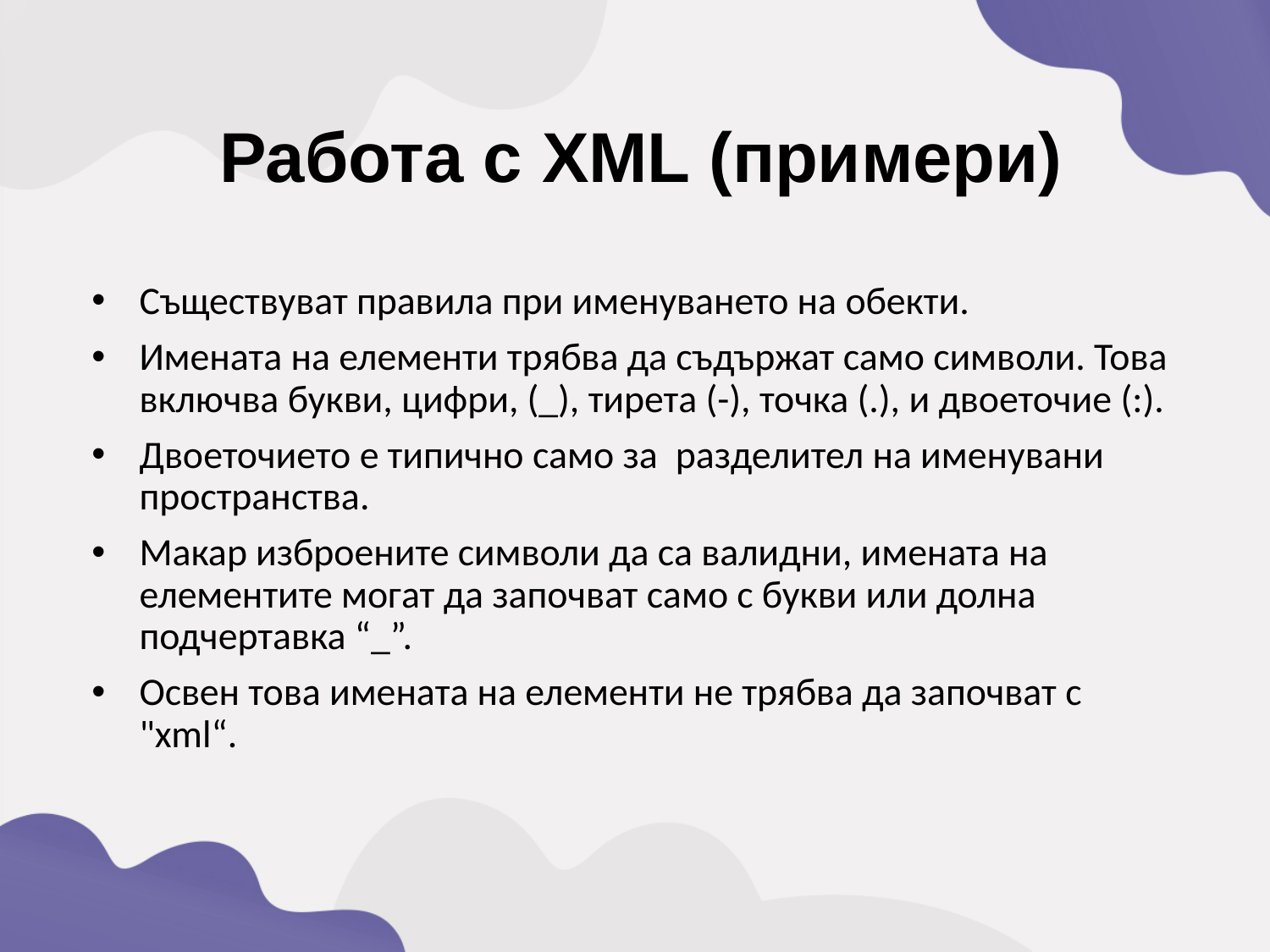

Работа с XML (примери)
Съществуват правила при именуването на обекти.
Имената на елементи трябва да съдържат само символи. Това включва букви, цифри, (_), тирета (-), точка (.), и двоеточие (:).
Двоеточието е типично само за  разделител на именувани пространства.
Макар изброените символи да са валидни, имената на елементите могат да започват само с букви или долна подчертавка “_”.
Освен това имената на елементи не трябва да започват с "xml“.